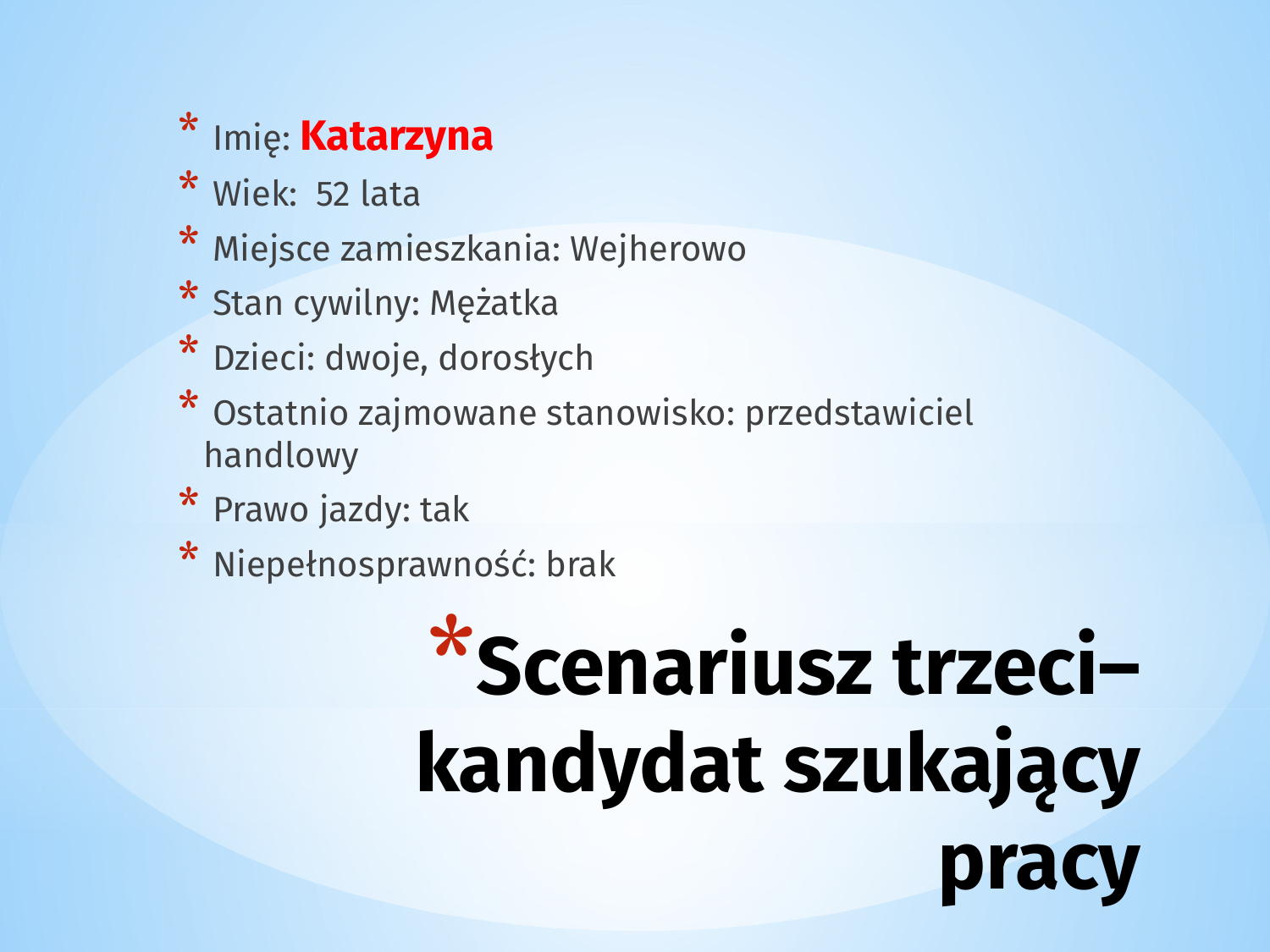

Imię: Katarzyna
 Wiek:  52 lata
 Miejsce zamieszkania: Wejherowo
 Stan cywilny: Mężatka
 Dzieci: dwoje, dorosłych
 Ostatnio zajmowane stanowisko: przedstawiciel handlowy
 Prawo jazdy: tak
 Niepełnosprawność: brak
# Scenariusz trzeci– kandydat szukający pracy